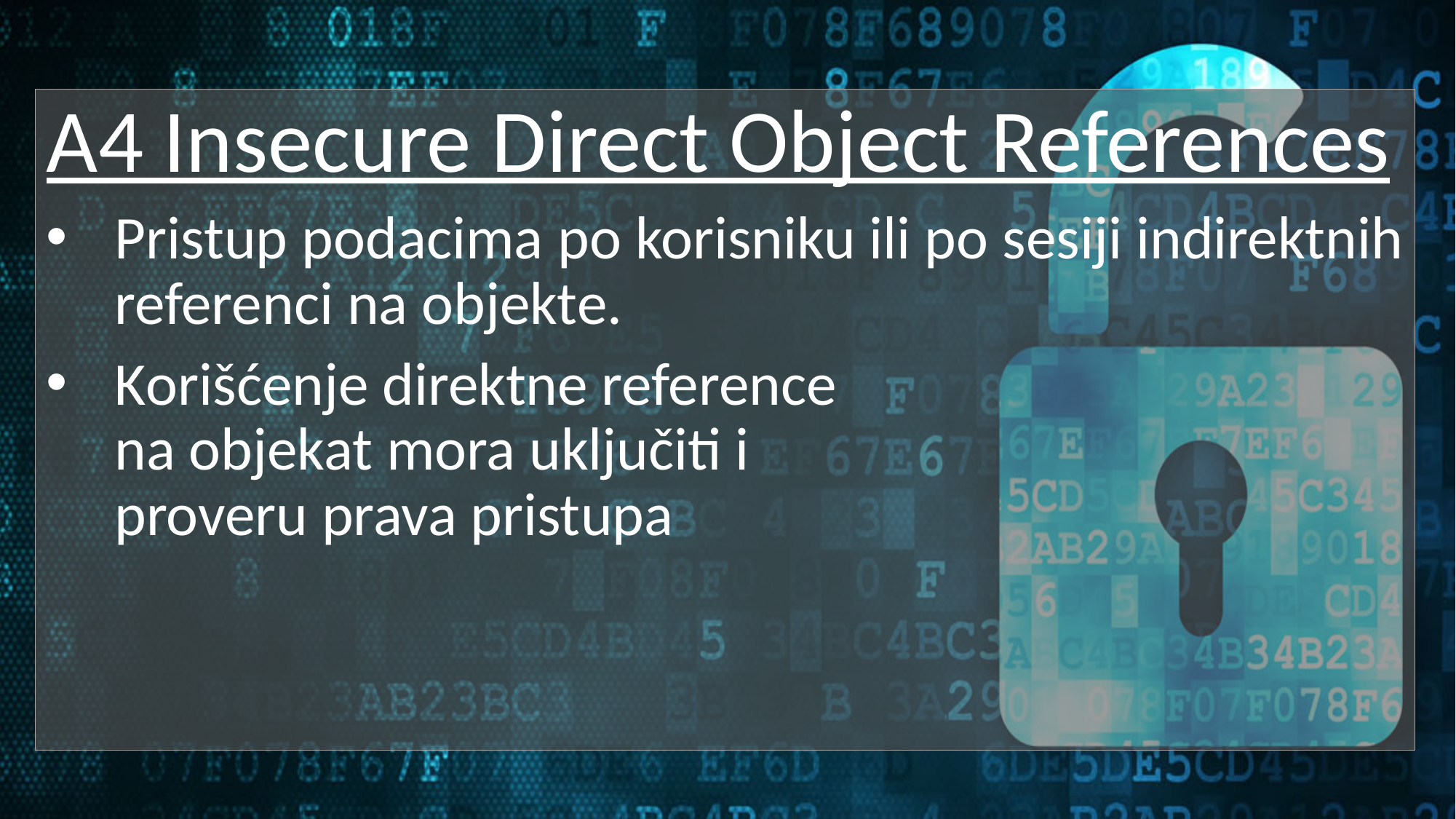

A4 Insecure Direct Object References
Pristup podacima po korisniku ili po sesiji indirektnih referenci na objekte.
Korišćenje direktne reference
na objekat mora uključiti i
proveru prava pristupa